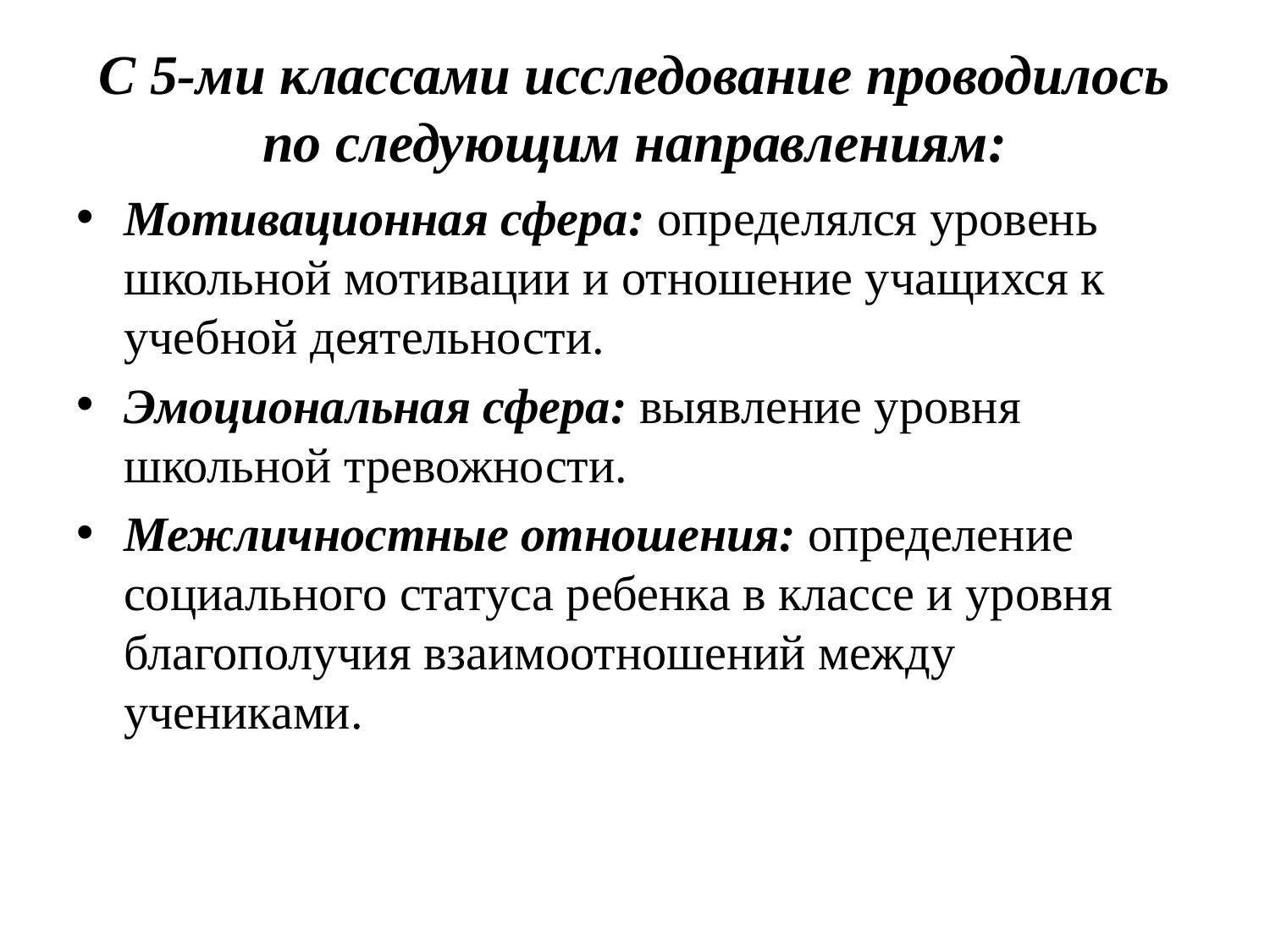

# С 5-ми классами исследование проводилось по следующим направлениям:
Мотивационная сфера: определялся уровень школьной мотивации и отношение учащихся к учебной деятельности.
Эмоциональная сфера: выявление уровня школьной тревожности.
Межличностные отношения: определение социального статуса ребенка в классе и уровня благополучия взаимоотношений между учениками.